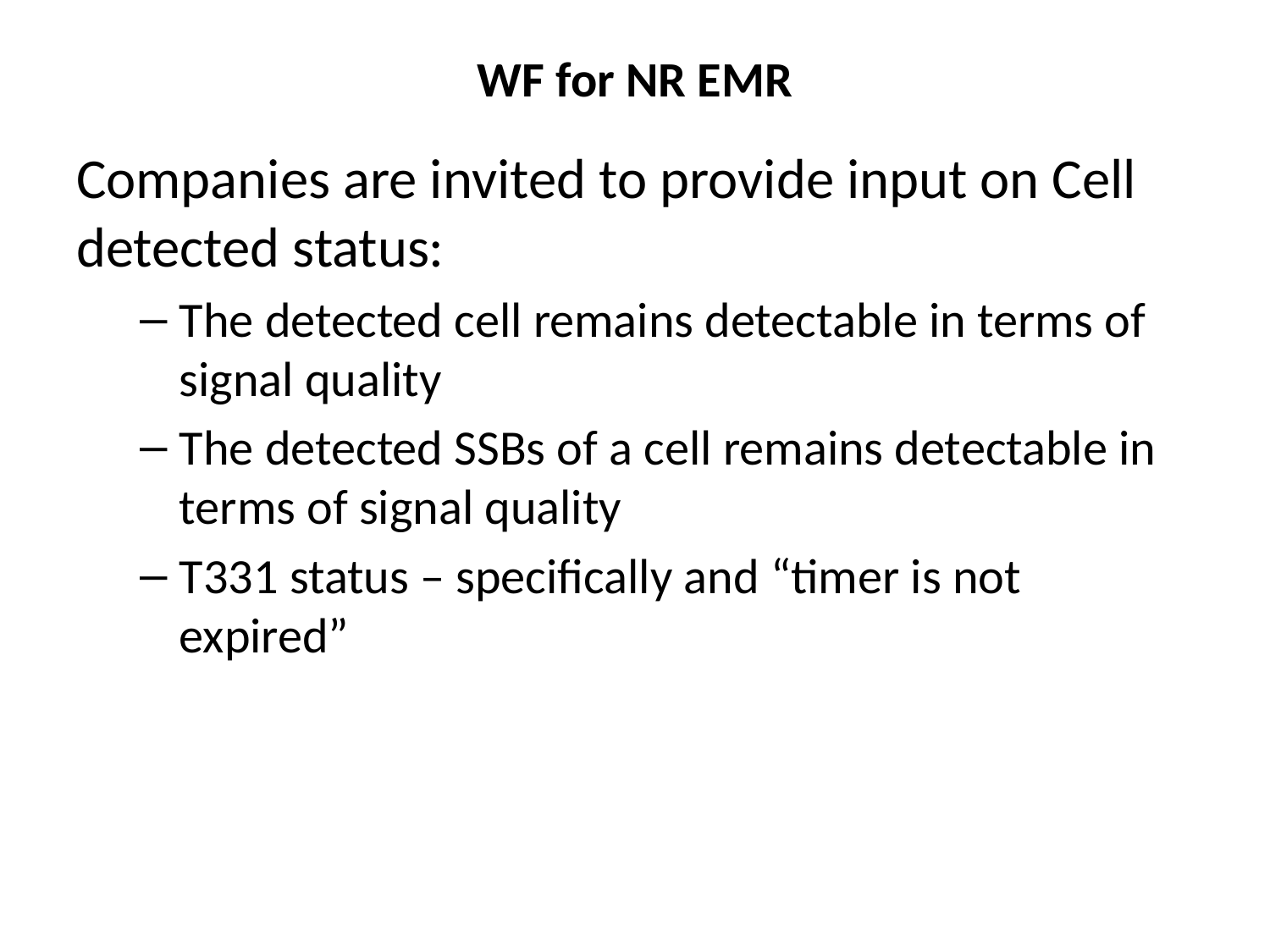

# WF for NR EMR
Companies are invited to provide input on Cell detected status:
The detected cell remains detectable in terms of signal quality
The detected SSBs of a cell remains detectable in terms of signal quality
T331 status – specifically and “timer is not expired”